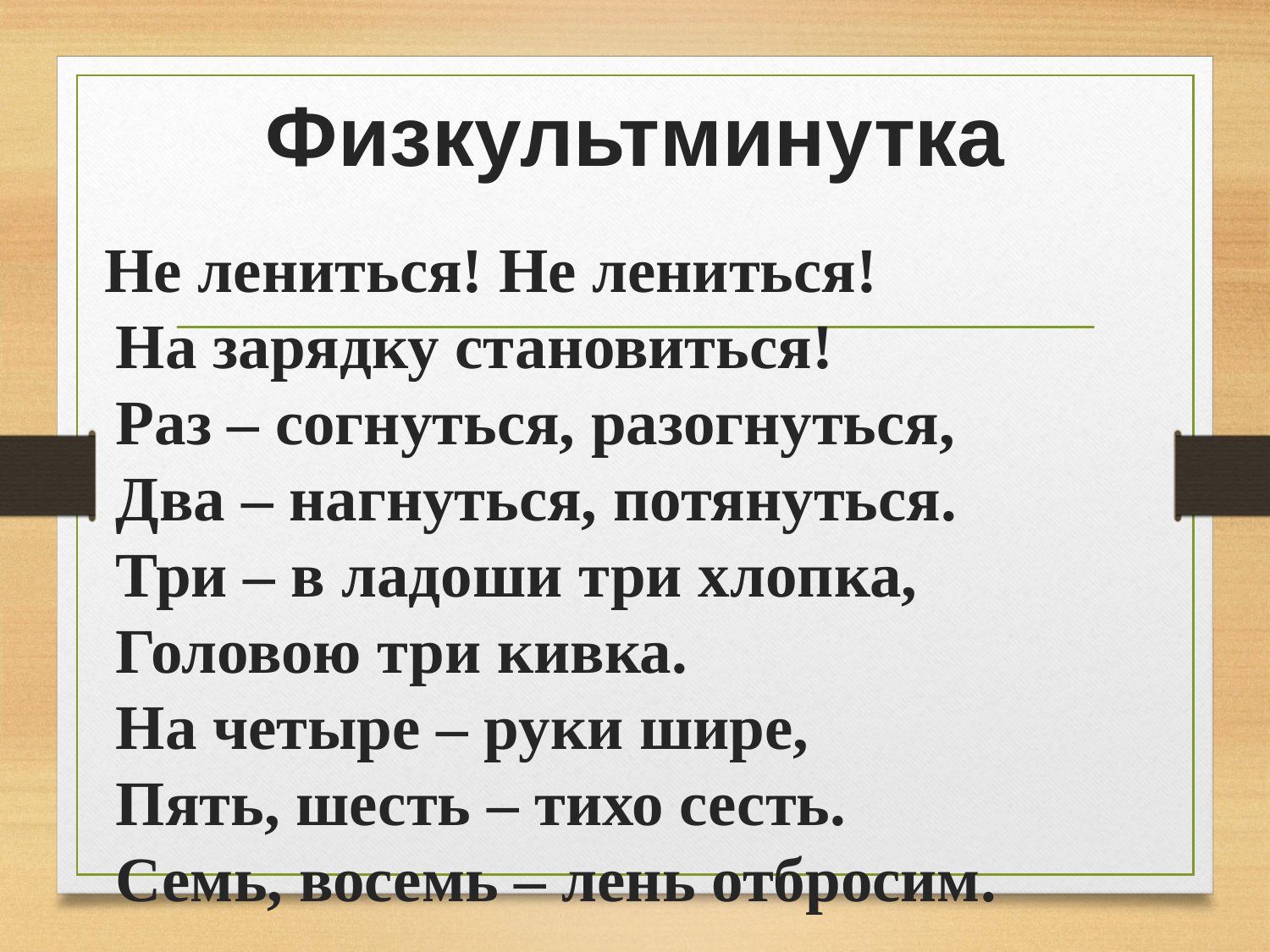

# Физкультминутка
   Не лениться! Не лениться!
На зарядку становиться!
Раз – согнуться, разогнуться,
Два – нагнуться, потянуться.
Три – в ладоши три хлопка,
Головою три кивка.
На четыре – руки шире,
Пять, шесть – тихо сесть.
Семь, восемь – лень отбросим.